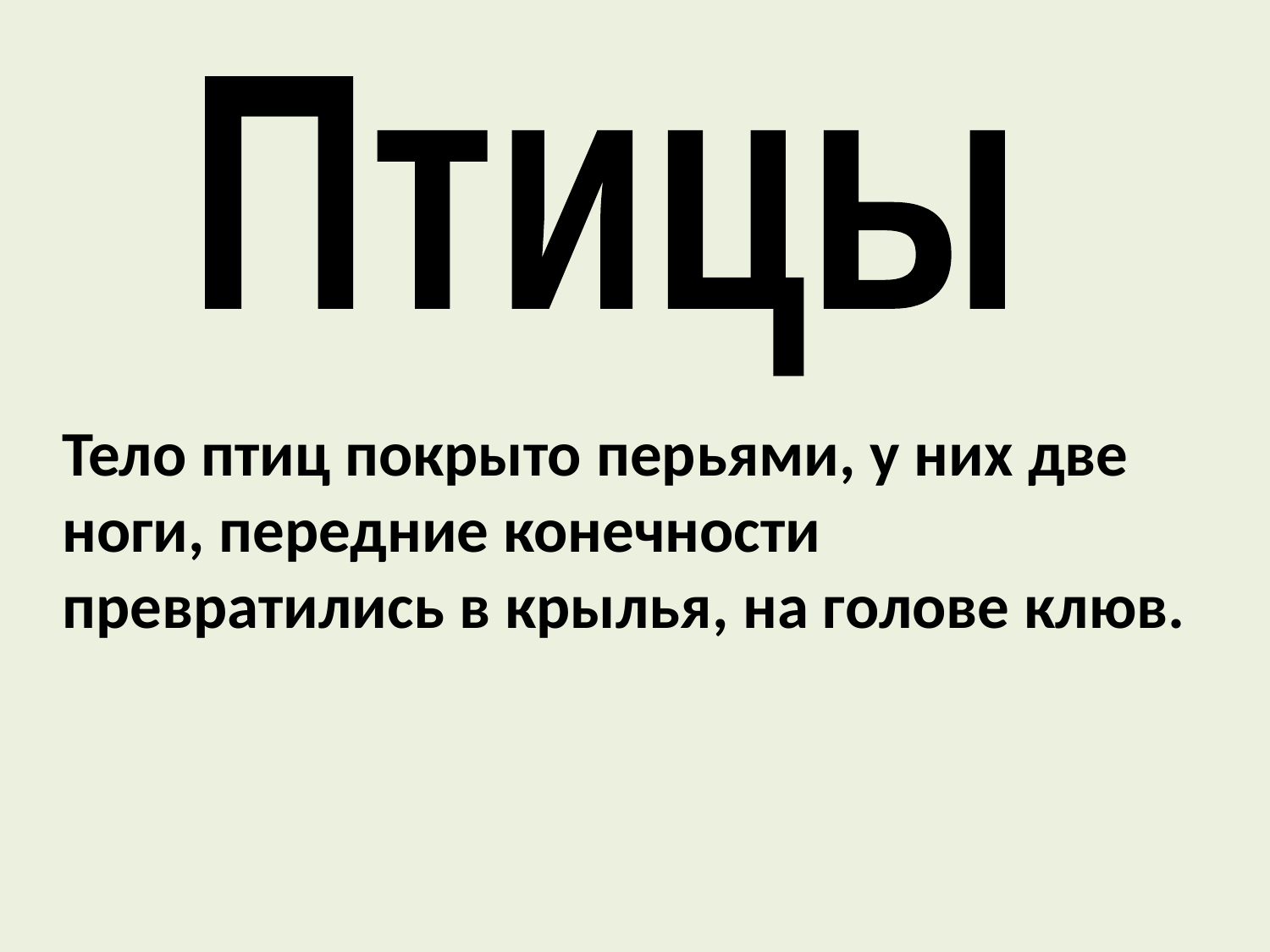

Птицы
Тело птиц покрыто перьями, у них две ноги, передние конечности превратились в крылья, на голове клюв.